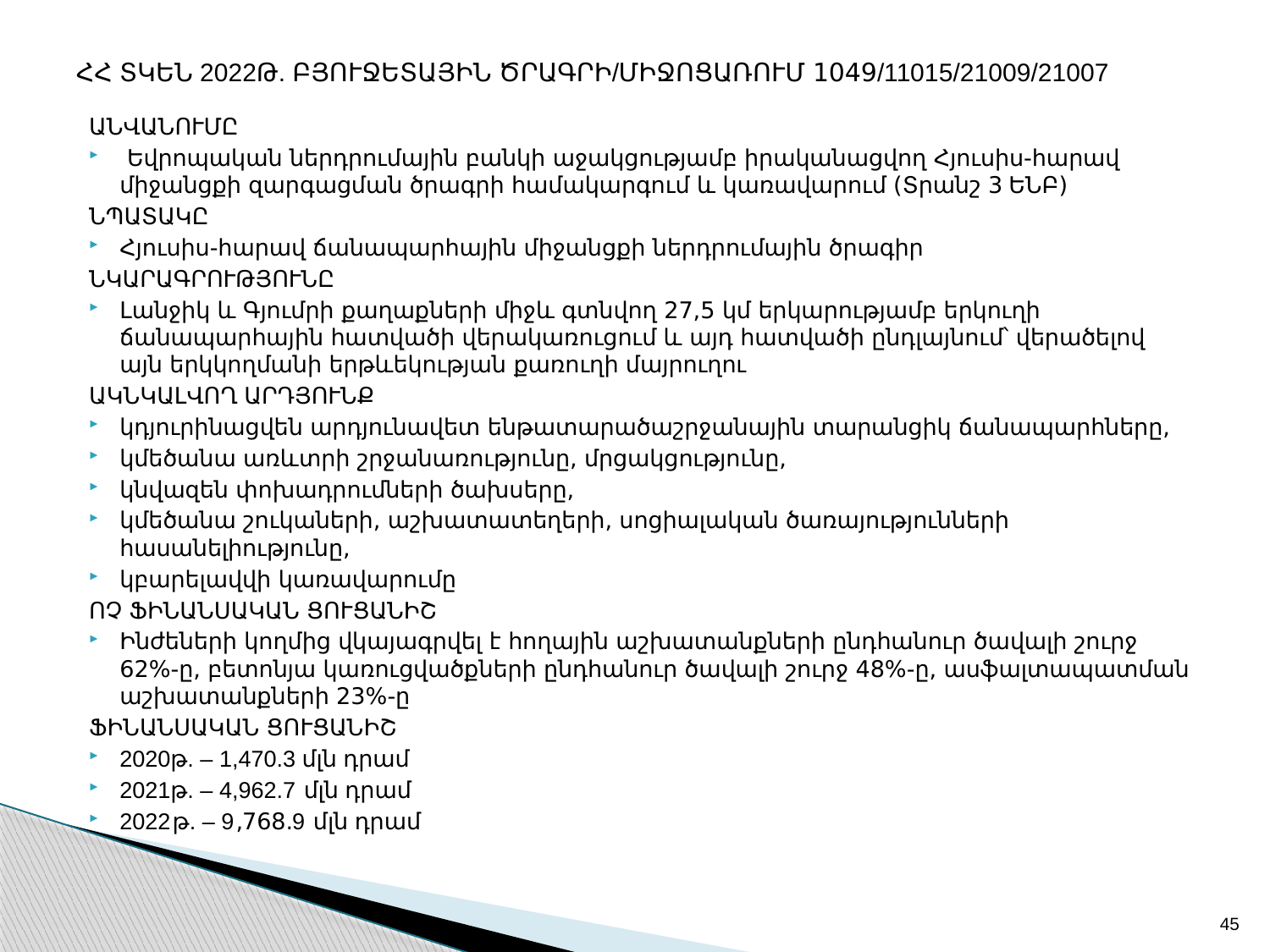

# ՀՀ ՏԿԵՆ 2022Թ. ԲՅՈՒՋԵՏԱՅԻՆ ԾՐԱԳՐԻ/ՄԻՋՈՑԱՌՈՒՄ 1049/11015/21009/21007
ԱՆՎԱՆՈՒՄԸ
 Եվրոպական ներդրումային բանկի աջակցությամբ իրականացվող Հյուսիս-հարավ միջանցքի զարգացման ծրագրի համակարգում և կառավարում (Տրանշ 3 ԵՆԲ)
ՆՊԱՏԱԿԸ
Հյուսիս-հարավ ճանապարհային միջանցքի ներդրումային ծրագիր
ՆԿԱՐԱԳՐՈՒԹՅՈՒՆԸ
Լանջիկ և Գյումրի քաղաքների միջև գտնվող 27,5 կմ երկարությամբ երկուղի ճանապարհային հատվածի վերակառուցում և այդ հատվածի ընդլայնում՝ վերածելով այն երկկողմանի երթևեկության քառուղի մայրուղու
ԱԿՆԿԱԼՎՈՂ ԱՐԴՅՈՒՆՔ
կդյուրինացվեն արդյունավետ ենթատարածաշրջանային տարանցիկ ճանապարհները,
կմեծանա առևտրի շրջանառությունը, մրցակցությունը,
կնվազեն փոխադրումների ծախսերը,
կմեծանա շուկաների, աշխատատեղերի, սոցիալական ծառայությունների հասանելիությունը,
կբարելավվի կառավարումը
ՈՉ ՖԻՆԱՆՍԱԿԱՆ ՑՈՒՑԱՆԻՇ
Ինժեների կողմից վկայագրվել է հողային աշխատանքների ընդհանուր ծավալի շուրջ 62%-ը, բետոնյա կառուցվածքների ընդհանուր ծավալի շուրջ 48%-ը, ասֆալտապատման աշխատանքների 23%-ը
ՖԻՆԱՆՍԱԿԱՆ ՑՈՒՑԱՆԻՇ
2020թ. – 1,470.3 մլն դրամ
2021թ. – 4,962.7 մլն դրամ
2022թ. – 9,768.9 մլն դրամ

45